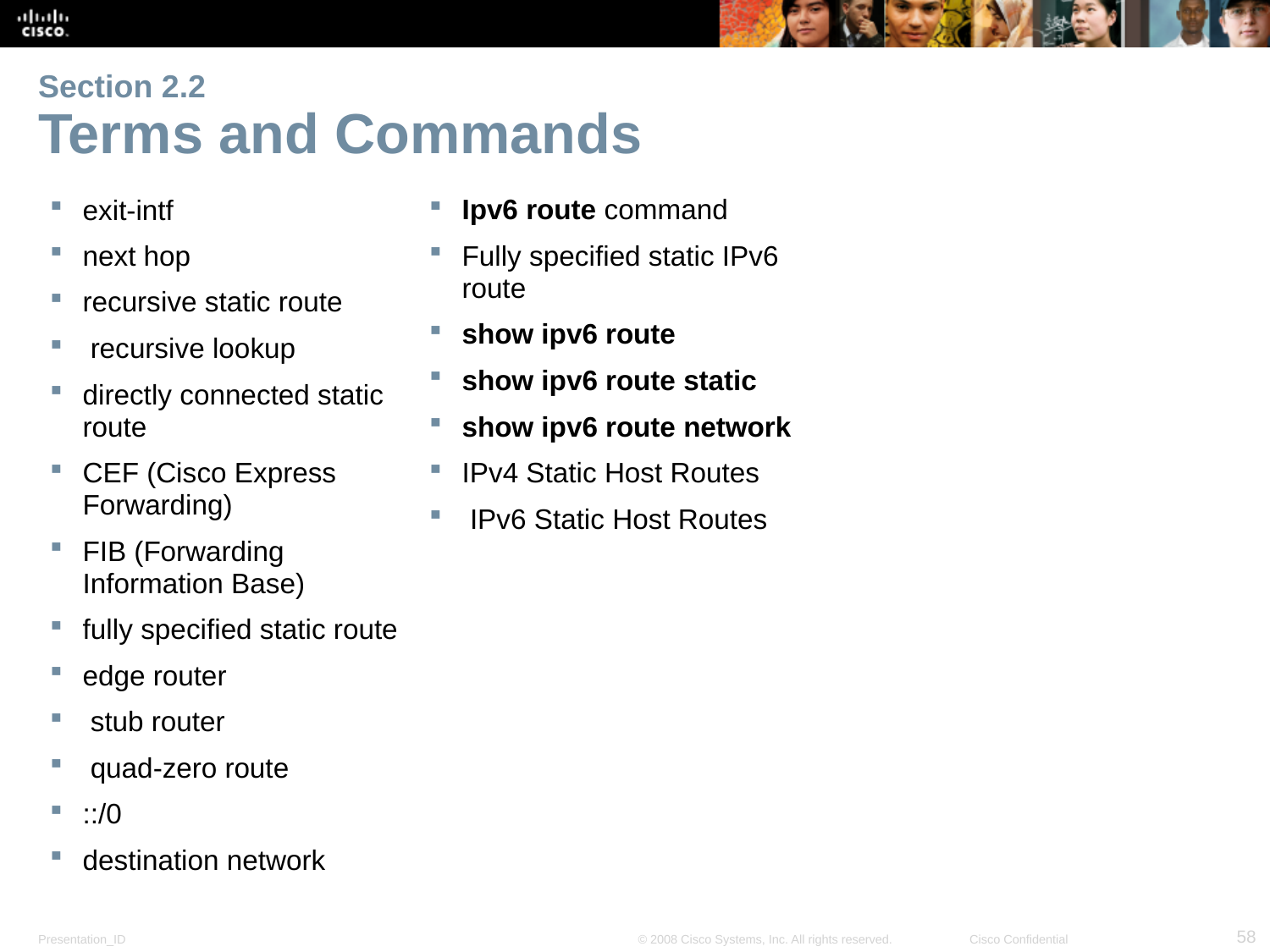

# Section 2.2 Terms and Commands
exit-intf
next hop
recursive static route
 recursive lookup
directly connected static route
CEF (Cisco Express Forwarding)
FIB (Forwarding Information Base)
fully specified static route
edge router
 stub router
 quad-zero route
::/0
destination network
Ipv6 route command
Fully specified static IPv6 route
show ipv6 route
show ipv6 route static
show ipv6 route network
IPv4 Static Host Routes
 IPv6 Static Host Routes